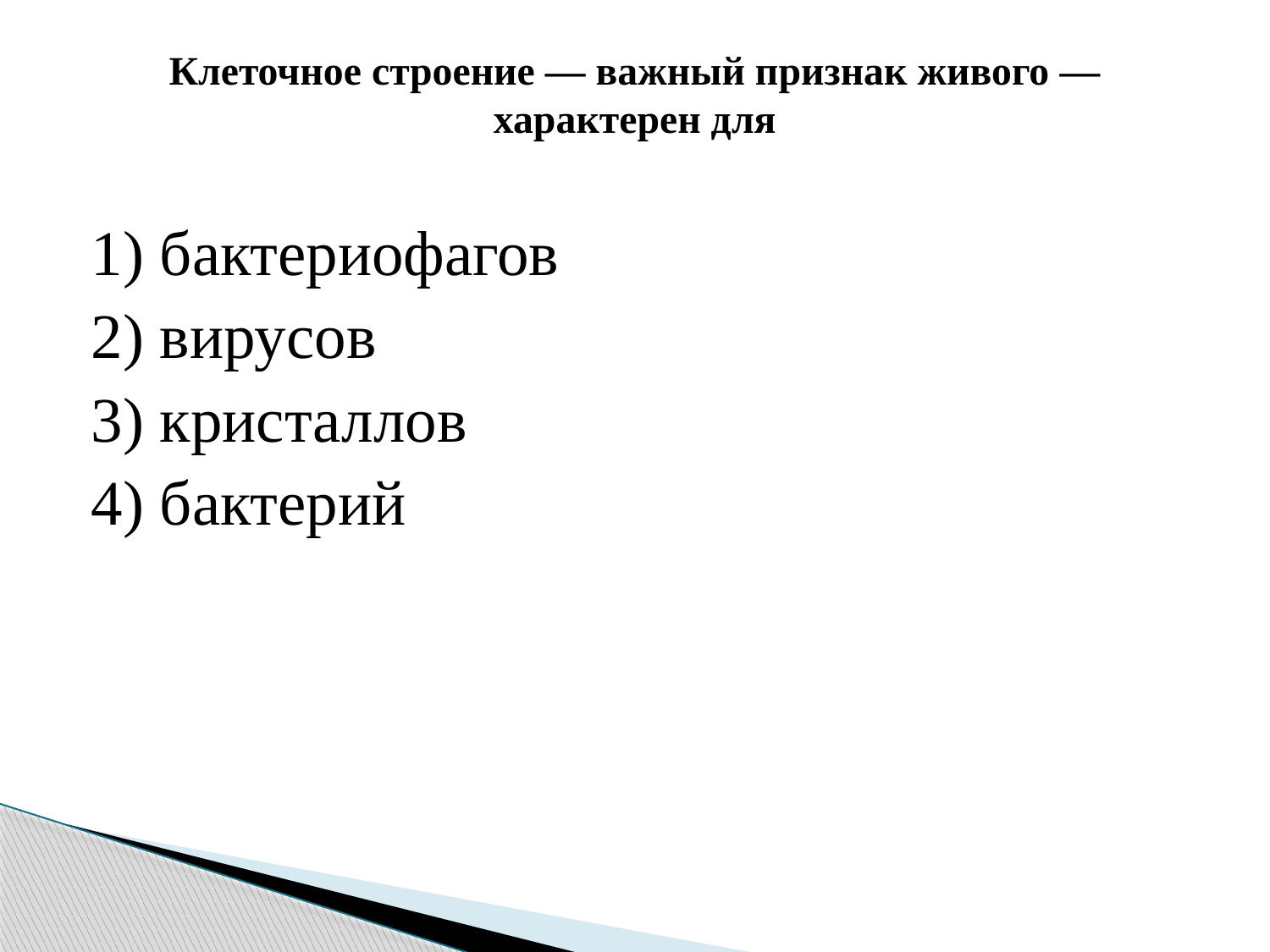

# Клеточное строение — важный признак живого — характерен для
1) бактериофагов
2) вирусов
3) кристаллов
4) бактерий